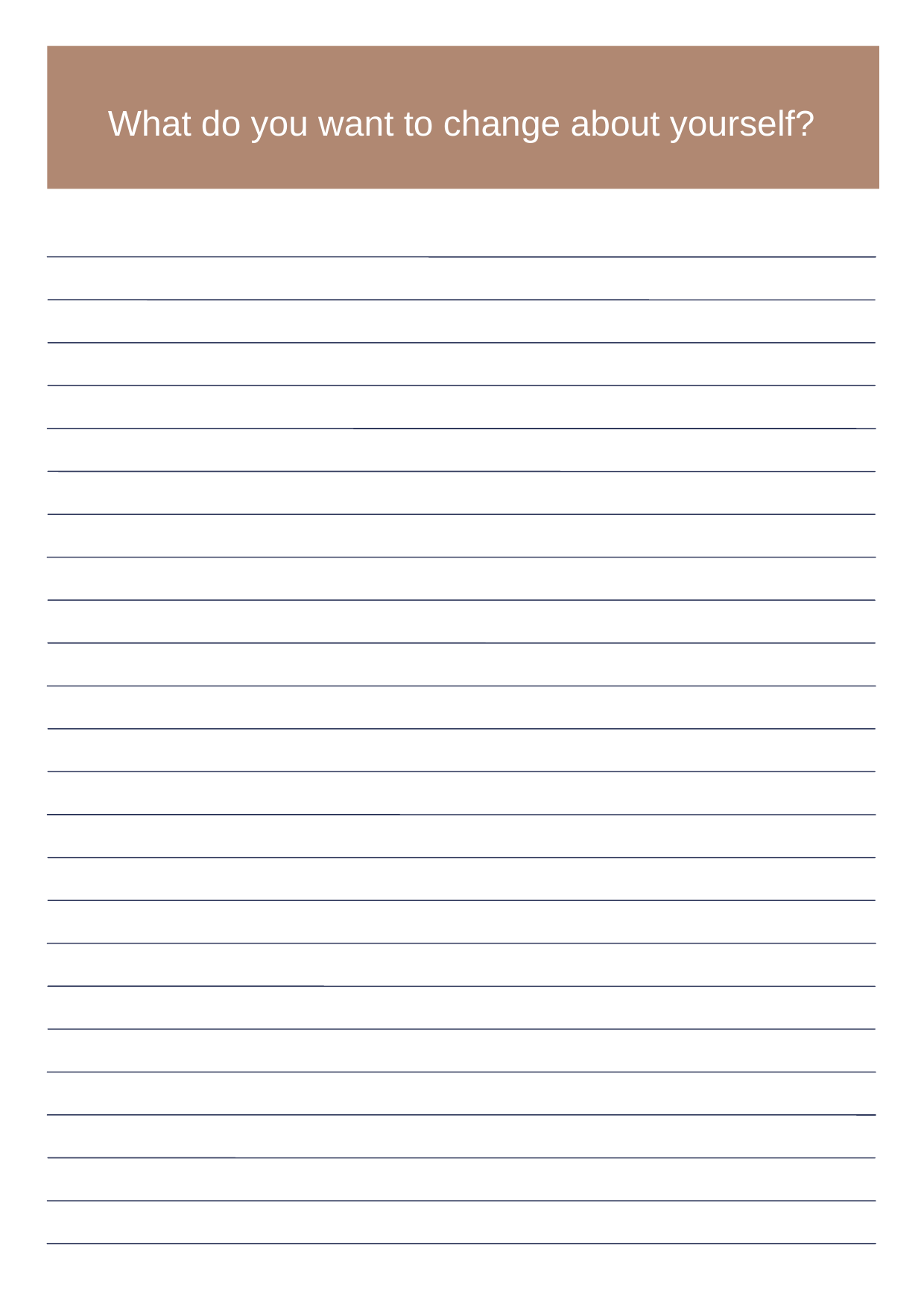

What do you want to change about yourself?